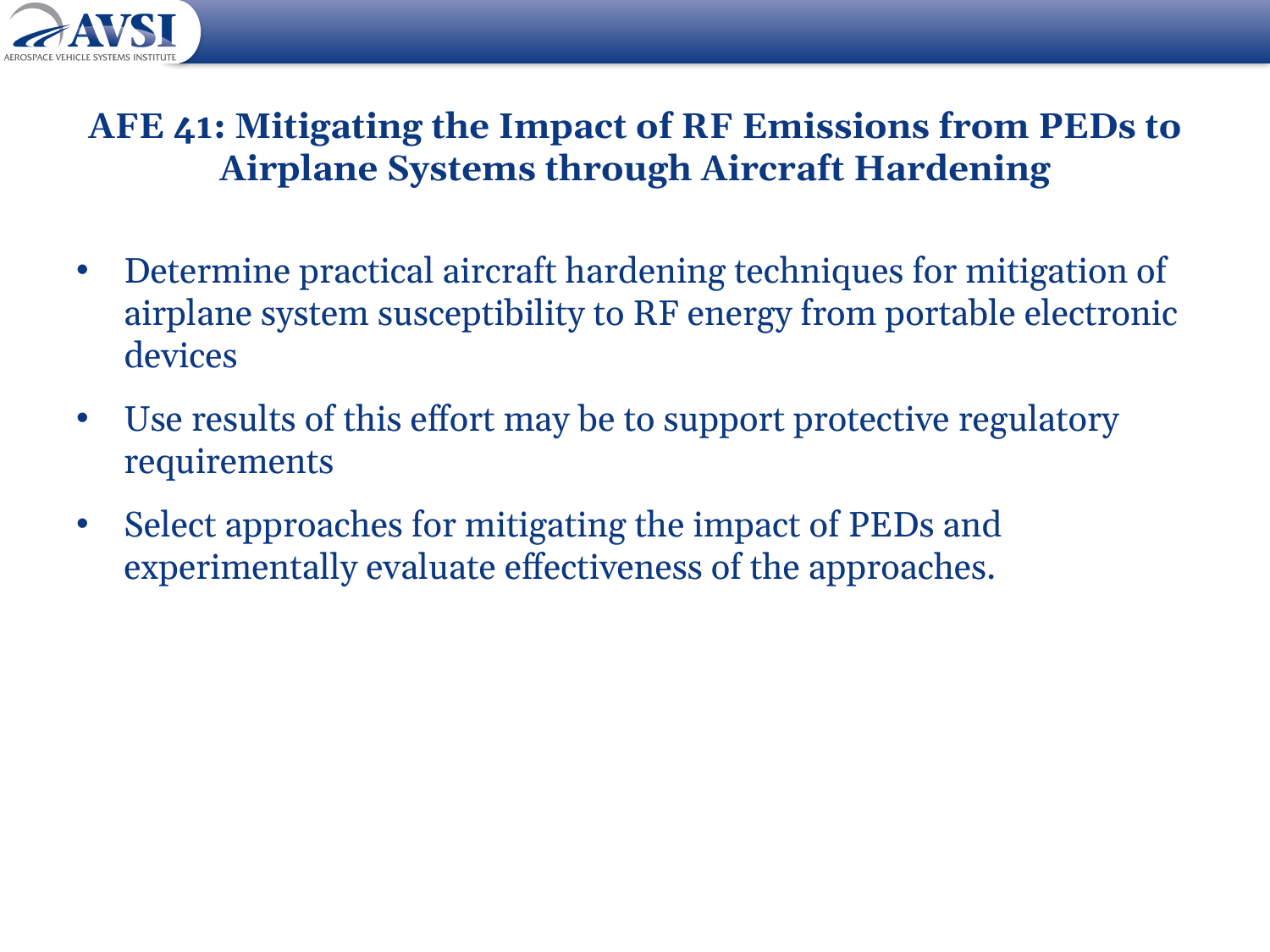

# AFE 41: Mitigating the Impact of RF Emissions from PEDs to Airplane Systems through Aircraft Hardening
Determine practical aircraft hardening techniques for mitigation of airplane system susceptibility to RF energy from portable electronic devices
Use results of this effort may be to support protective regulatory requirements
Select approaches for mitigating the impact of PEDs and experimentally evaluate effectiveness of the approaches.